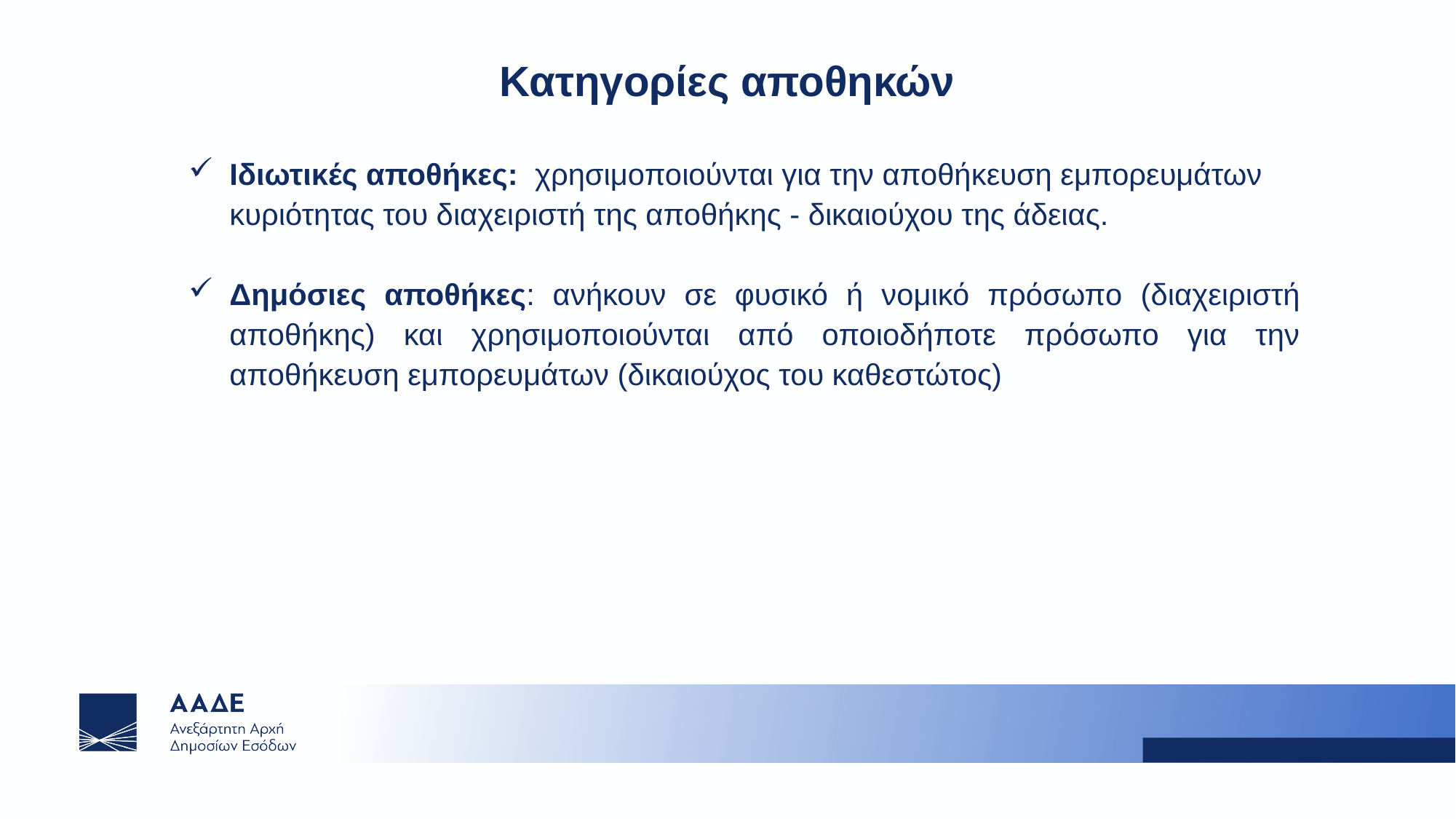

Κατηγορίες αποθηκών
Ιδιωτικές αποθήκες:  χρησιμοποιούνται για την αποθήκευση εμπορευμάτων κυριότητας του διαχειριστή της αποθήκης - δικαιούχου της άδειας.

Δημόσιες αποθήκες: ανήκουν σε φυσικό ή νομικό πρόσωπο (διαχειριστή αποθήκης) και χρησιμοποιούνται από οποιοδήποτε πρόσωπο για την αποθήκευση εμπορευμάτων (δικαιούχος του καθεστώτος)